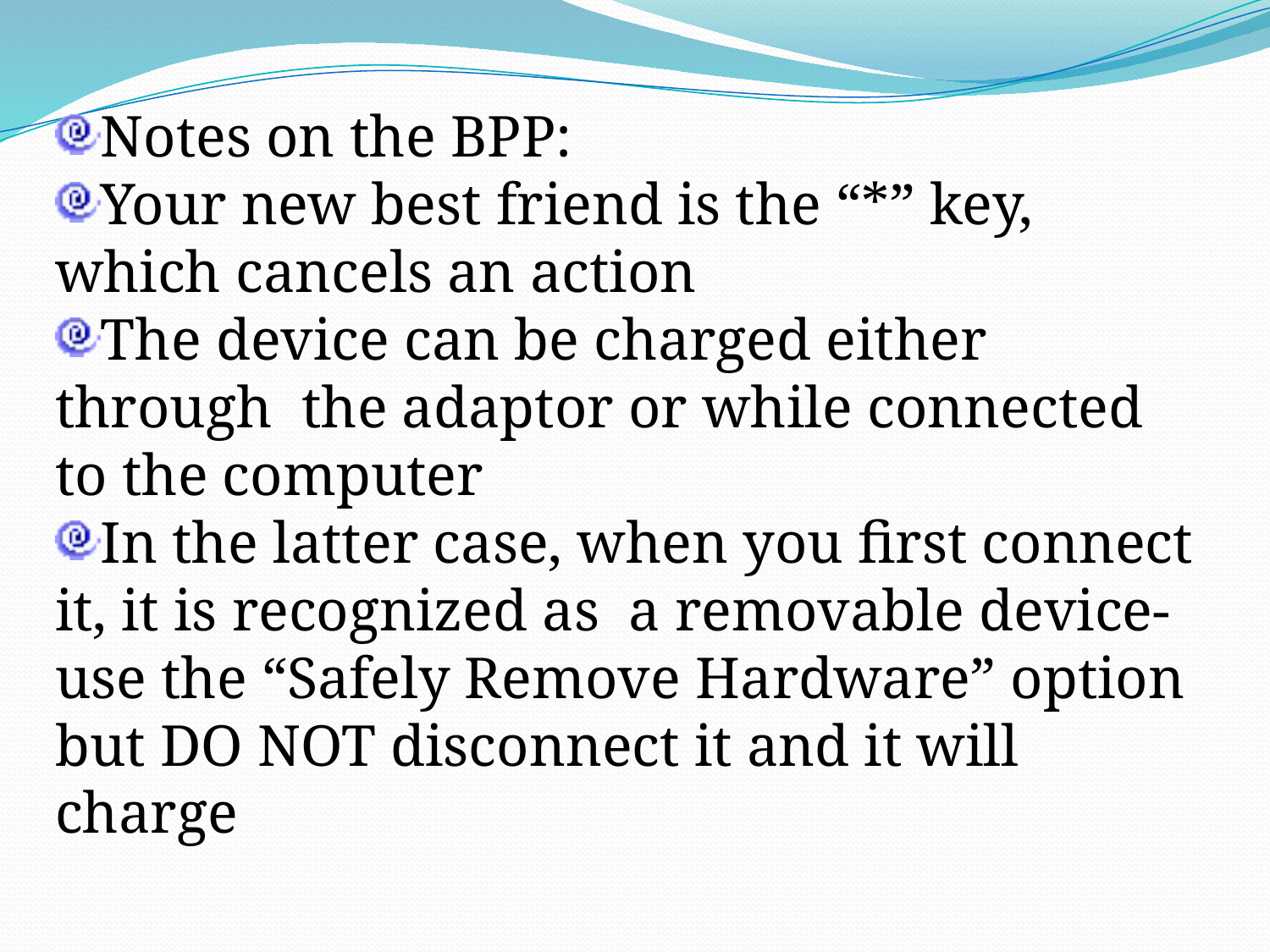

Notes on the BPP:
Your new best friend is the “*” key, which cancels an action
The device can be charged either through  the adaptor or while connected to the computer
In the latter case, when you first connect it, it is recognized as  a removable device- use the “Safely Remove Hardware” option but DO NOT disconnect it and it will charge